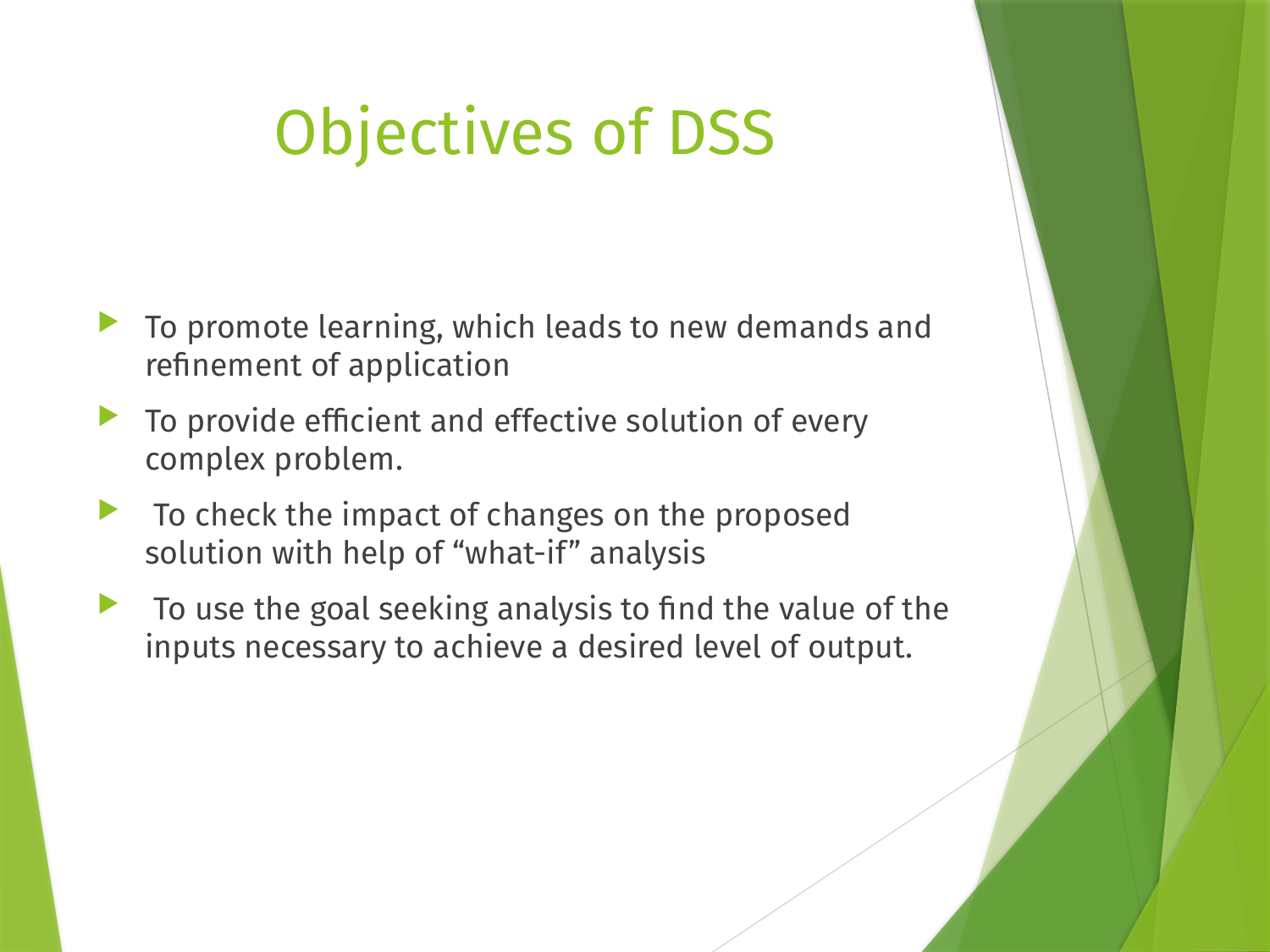

# Objectives of DSS
To promote learning, which leads to new demands and refinement of application
To provide efficient and effective solution of every complex problem.
 To check the impact of changes on the proposed solution with help of “what-if” analysis
 To use the goal seeking analysis to find the value of the inputs necessary to achieve a desired level of output.